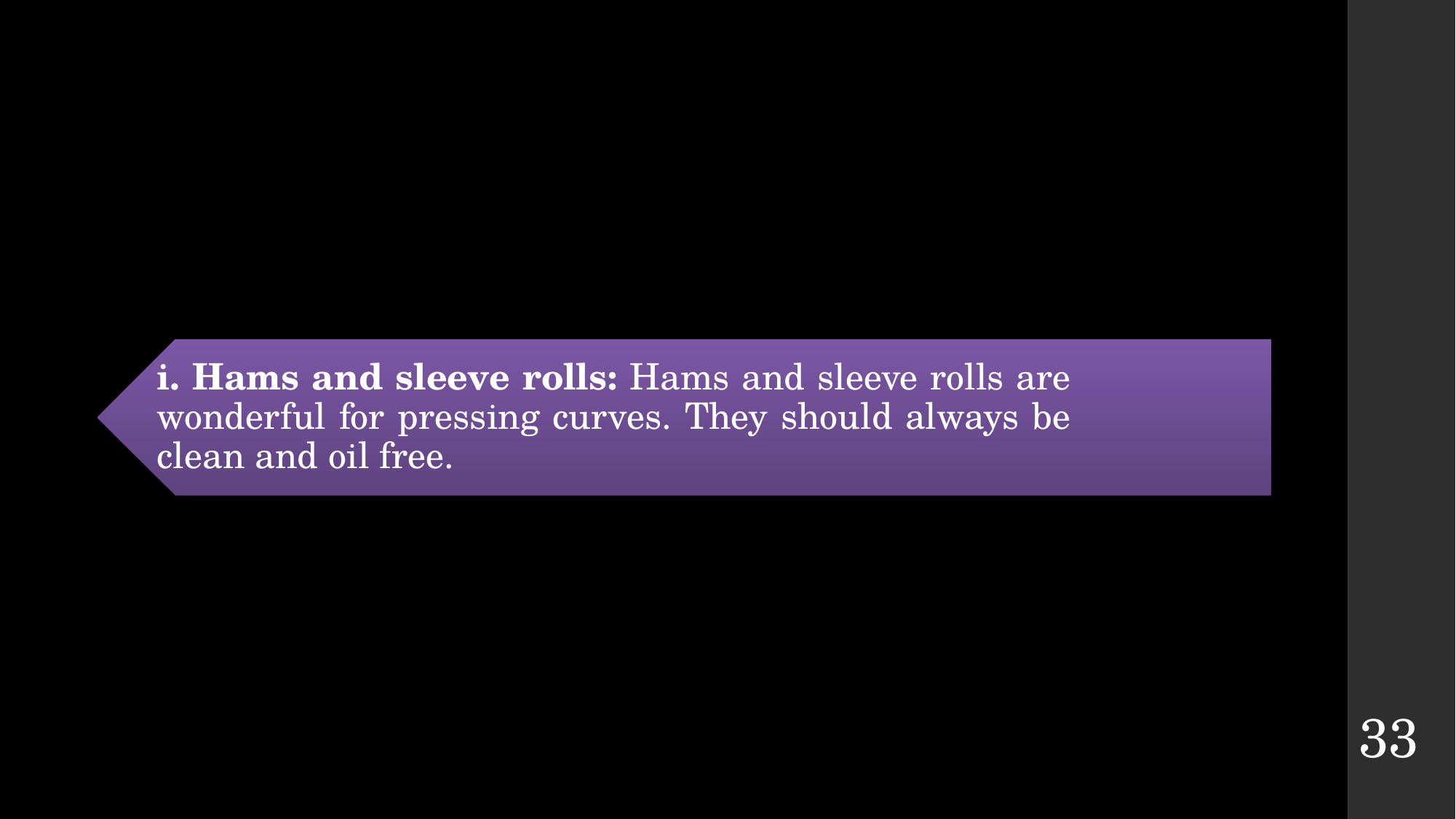

i. Hams and sleeve rolls: Hams and sleeve rolls are wonderful for pressing curves. They should always be clean and oil free.
33